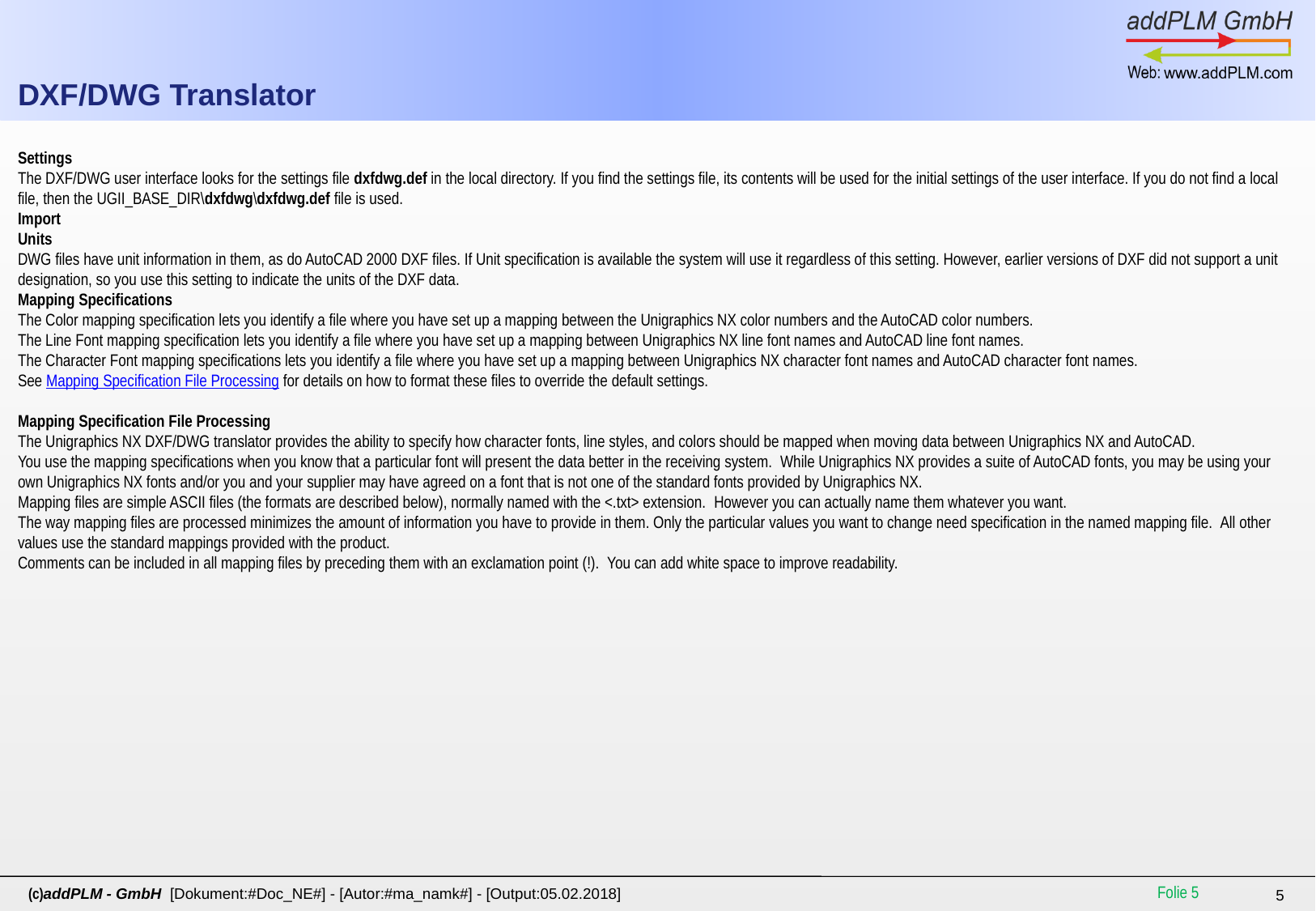

# DXF/DWG Translator
Settings
The DXF/DWG user interface looks for the settings file dxfdwg.def in the local directory. If you find the settings file, its contents will be used for the initial settings of the user interface. If you do not find a local file, then the UGII_BASE_DIR\dxfdwg\dxfdwg.def file is used.
Import
Units
DWG files have unit information in them, as do AutoCAD 2000 DXF files. If Unit specification is available the system will use it regardless of this setting. However, earlier versions of DXF did not support a unit designation, so you use this setting to indicate the units of the DXF data.
Mapping Specifications
The Color mapping specification lets you identify a file where you have set up a mapping between the Unigraphics NX color numbers and the AutoCAD color numbers.
The Line Font mapping specification lets you identify a file where you have set up a mapping between Unigraphics NX line font names and AutoCAD line font names.
The Character Font mapping specifications lets you identify a file where you have set up a mapping between Unigraphics NX character font names and AutoCAD character font names.
See Mapping Specification File Processing for details on how to format these files to override the default settings.

Mapping Specification File Processing
The Unigraphics NX DXF/DWG translator provides the ability to specify how character fonts, line styles, and colors should be mapped when moving data between Unigraphics NX and AutoCAD.
You use the mapping specifications when you know that a particular font will present the data better in the receiving system.  While Unigraphics NX provides a suite of AutoCAD fonts, you may be using your own Unigraphics NX fonts and/or you and your supplier may have agreed on a font that is not one of the standard fonts provided by Unigraphics NX.
Mapping files are simple ASCII files (the formats are described below), normally named with the <.txt> extension.  However you can actually name them whatever you want.
The way mapping files are processed minimizes the amount of information you have to provide in them. Only the particular values you want to change need specification in the named mapping file.  All other values use the standard mappings provided with the product.
Comments can be included in all mapping files by preceding them with an exclamation point (!).  You can add white space to improve readability.
Folie 5